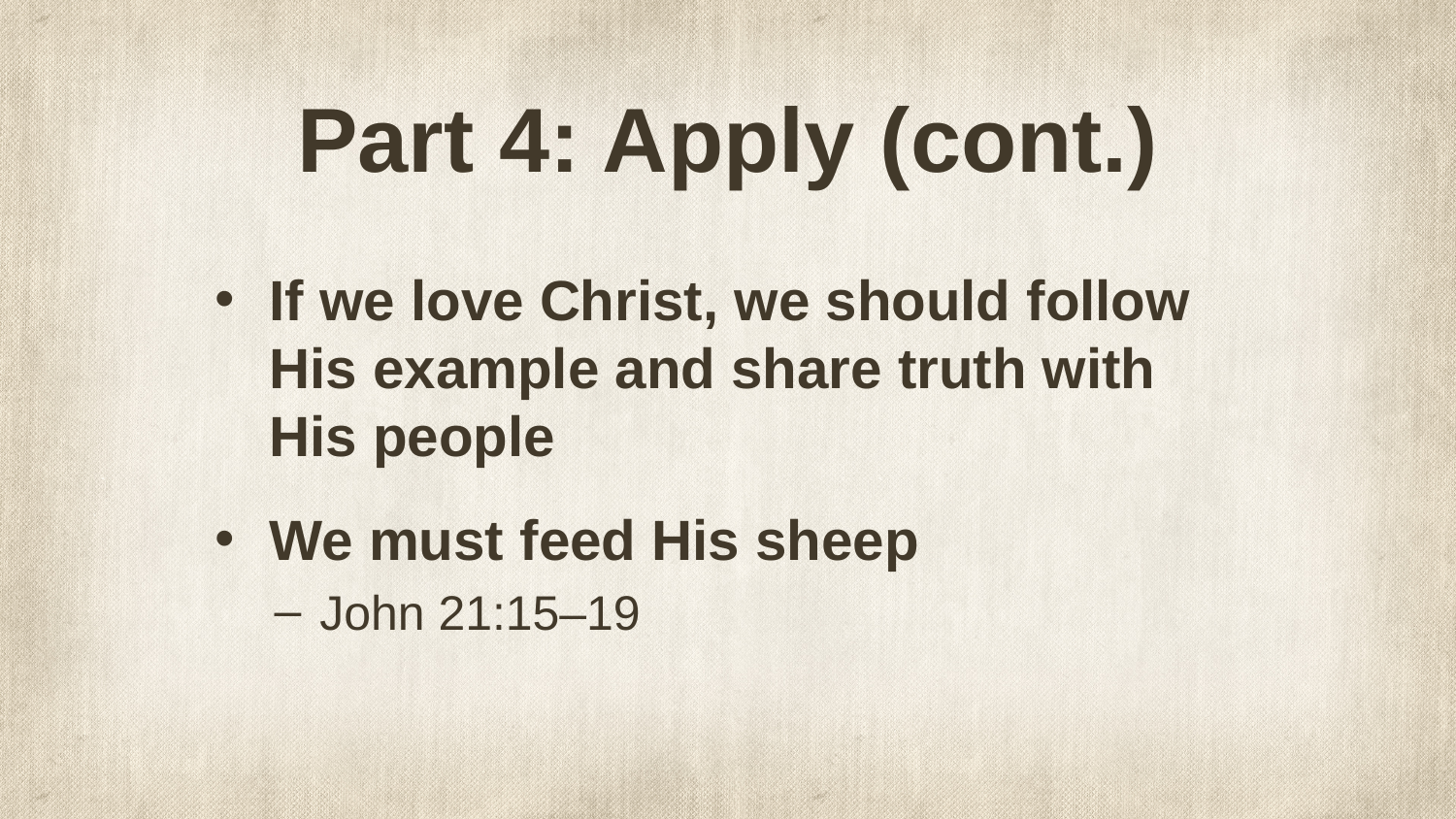

# Part 4: Apply (cont.)
If we love Christ, we should follow His example and share truth with His people
We must feed His sheep
John 21:15–19